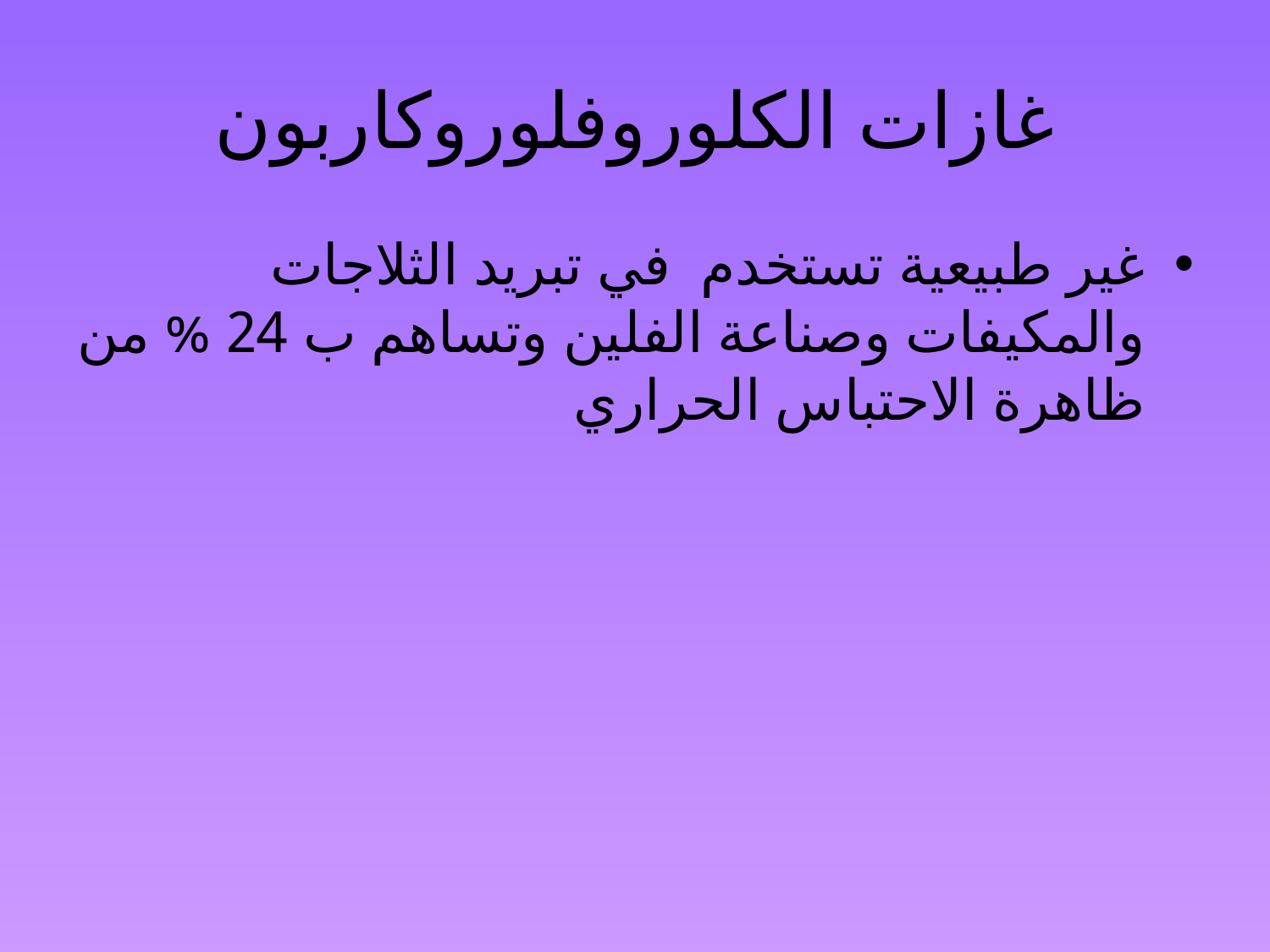

# غازات الكلوروفلوروكاربون
غير طبيعية تستخدم  في تبريد الثلاجات والمكيفات وصناعة الفلين وتساهم ب 24 % من ظاهرة الاحتباس الحراري